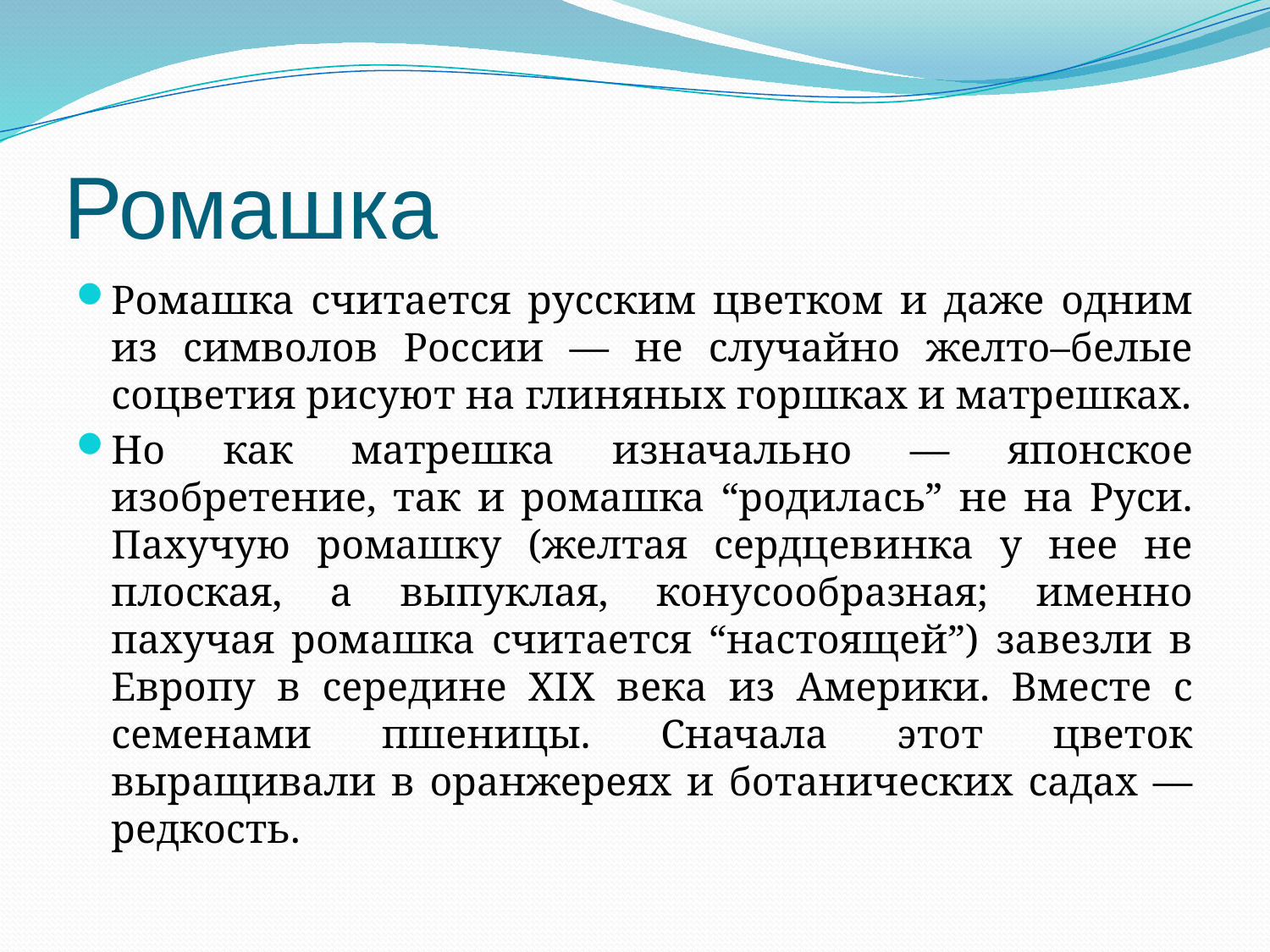

# Ромашка
Ромашка считается русским цветком и даже одним из символов России — не случайно желто–белые соцветия рисуют на глиняных горшках и матрешках.
Но как матрешка изначально — японское изобретение, так и ромашка “родилась” не на Руси. Пахучую ромашку (желтая сердцевинка у нее не плоская, а выпуклая, конусообразная; именно пахучая ромашка считается “настоящей”) завезли в Европу в середине XIX века из Америки. Вместе с семенами пшеницы. Сначала этот цветок выращивали в оранжереях и ботанических садах — редкость.